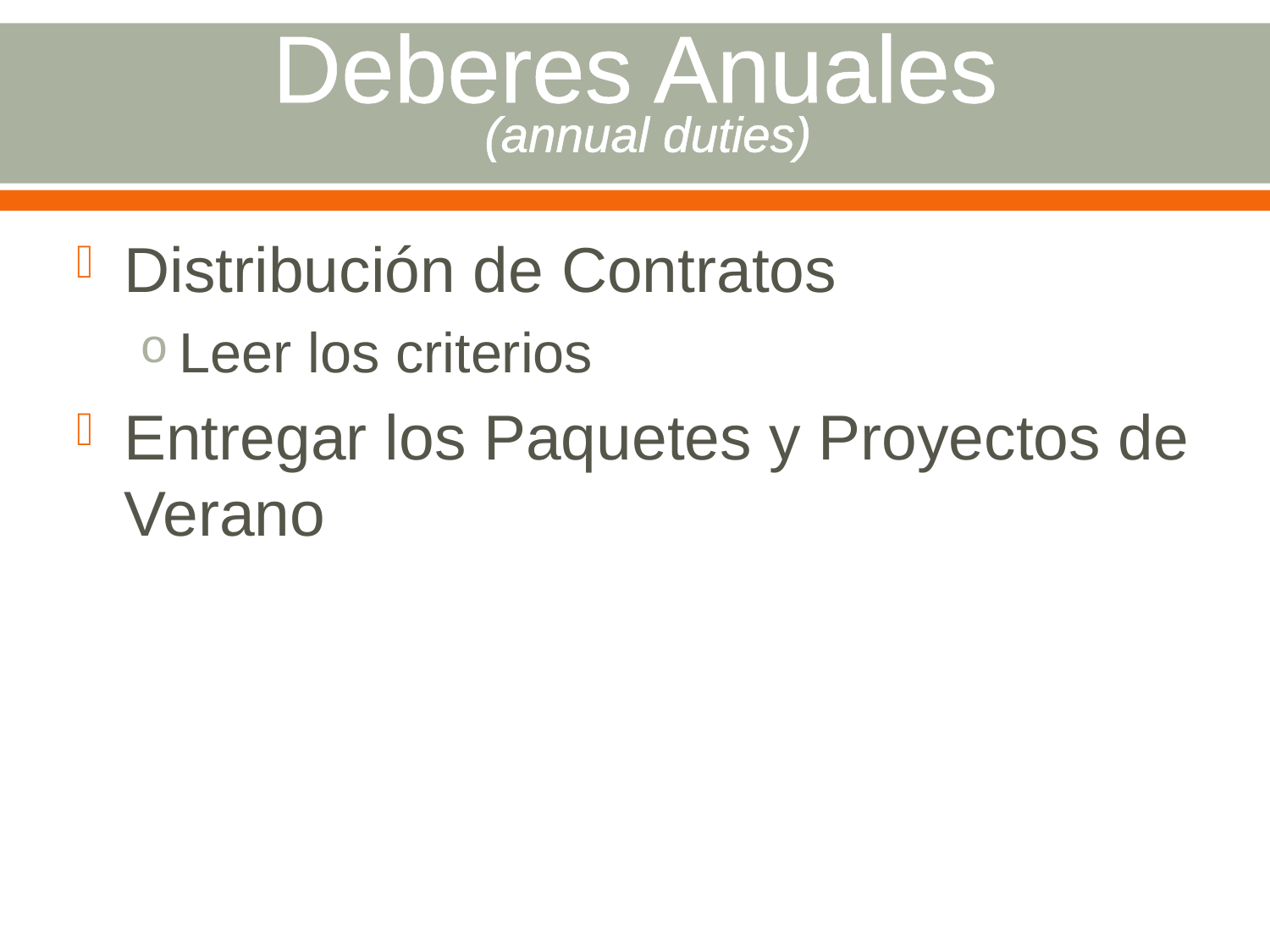

# Deberes Anuales (annual duties)
Distribución de Contratos
Leer los criterios
Entregar los Paquetes y Proyectos de Verano